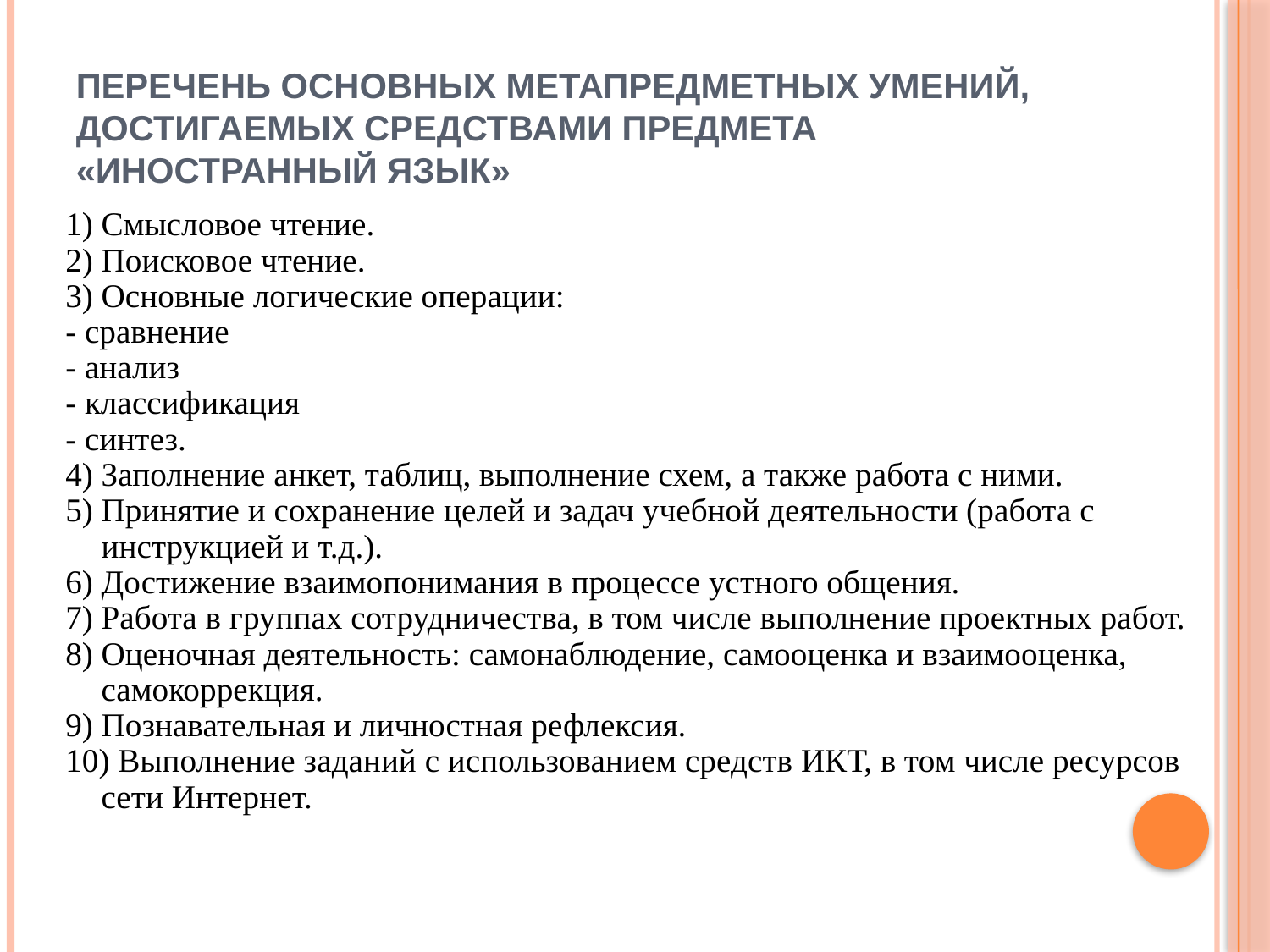

# Перечень основных метапредметных умений, достигаемых средствами предмета «Иностранный язык»
1) Смысловое чтение.
2) Поисковое чтение.
3) Основные логические операции:
- сравнение
- анализ
- классификация
- синтез.
4) Заполнение анкет, таблиц, выполнение схем, а также работа с ними.
5) Принятие и сохранение целей и задач учебной деятельности (работа с инструкцией и т.д.).
6) Достижение взаимопонимания в процессе устного общения.
7) Работа в группах сотрудничества, в том числе выполнение проектных работ.
8) Оценочная деятельность: самонаблюдение, самооценка и взаимооценка, самокоррекция.
9) Познавательная и личностная рефлексия.
10) Выполнение заданий с использованием средств ИКТ, в том числе ресурсов сети Интернет.